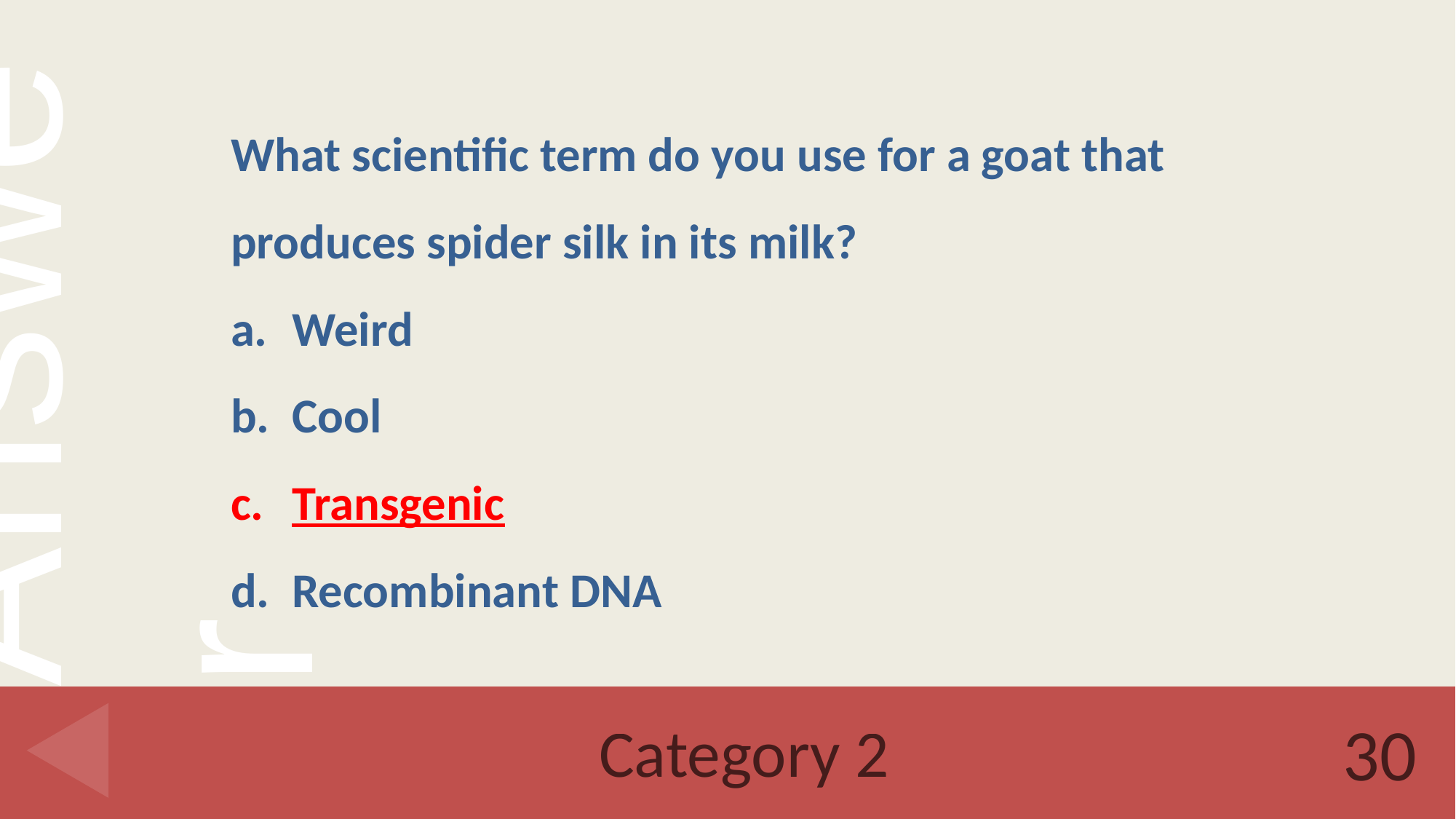

What scientific term do you use for a goat that produces spider silk in its milk?
Weird
Cool
Transgenic
Recombinant DNA
# Category 2
30